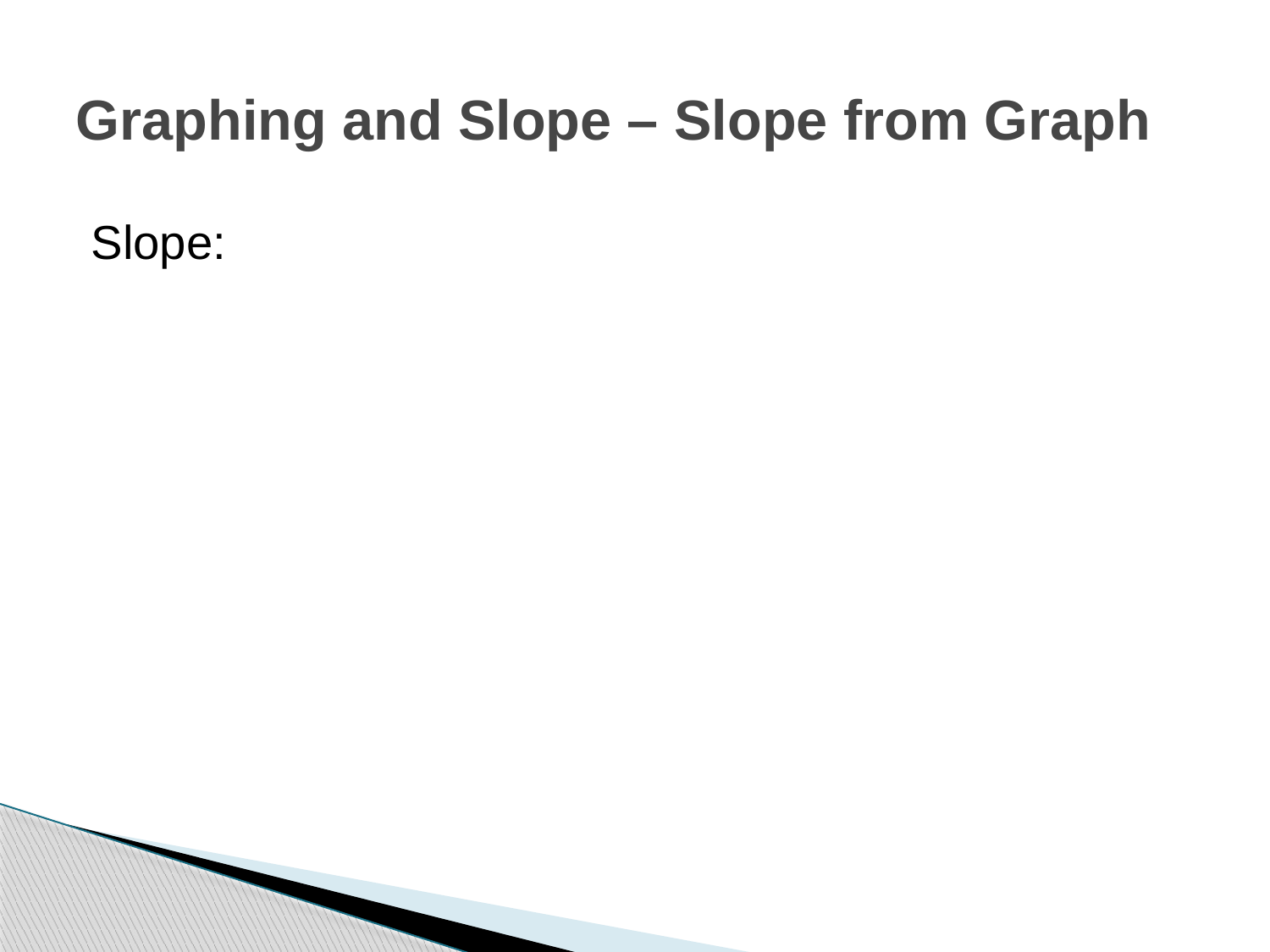

# Graphing and Slope – Slope from Graph
Slope: